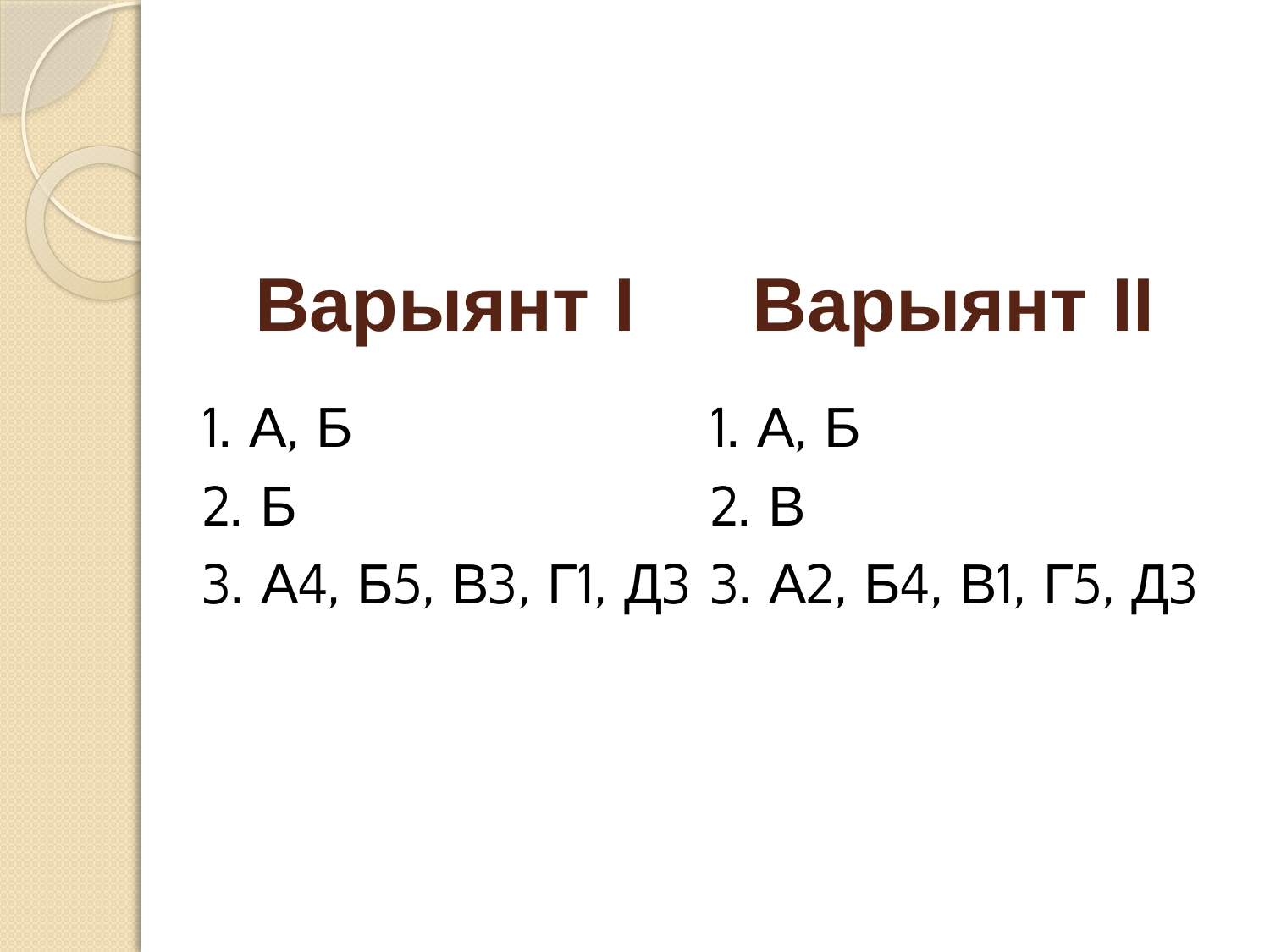

# Варыянт І Варыянт ІІ
1. А, Б
2. Б
3. А4, Б5, В3, Г1, Д3

1. А, Б
2. В
3. А2, Б4, В1, Г5, Д3